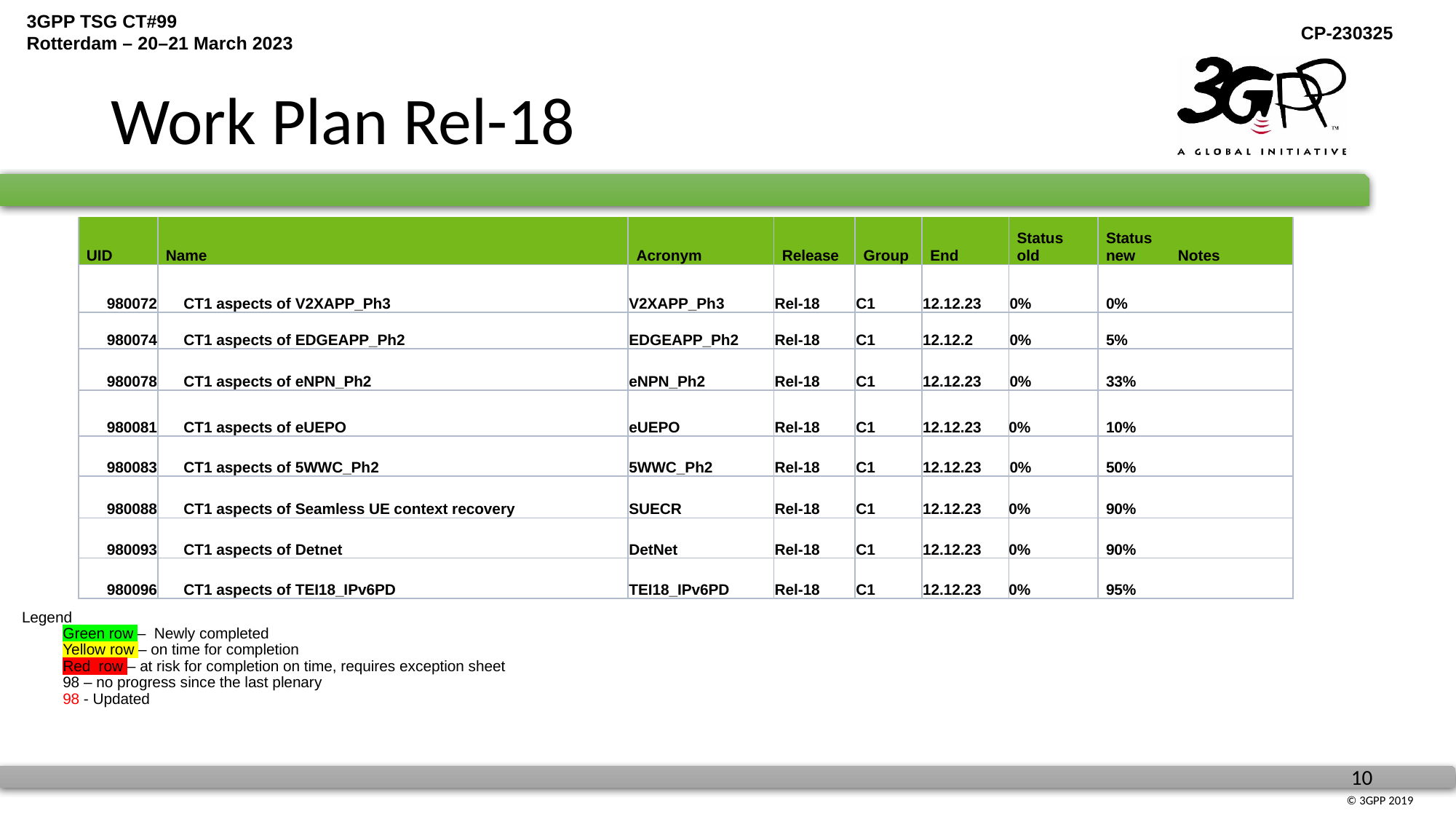

# Work Plan Rel-18
| UID | Name | Acronym | Release | Group | End | Status old | Status new | Notes |
| --- | --- | --- | --- | --- | --- | --- | --- | --- |
| 980072 | CT1 aspects of V2XAPP\_Ph3 | V2XAPP\_Ph3 | Rel-18 | C1 | 12.12.23 | 0% | 0% |  |
| 980074 | CT1 aspects of EDGEAPP\_Ph2 | EDGEAPP\_Ph2 | Rel-18 | C1 | 12.12.2 | 0% | 5% |  |
| 980078 | CT1 aspects of eNPN\_Ph2 | eNPN\_Ph2 | Rel-18 | C1 | 12.12.23 | 0% | 33% |  |
| 980081 | CT1 aspects of eUEPO | eUEPO | Rel-18 | C1 | 12.12.23 | 0% | 10% |  |
| 980083 | CT1 aspects of 5WWC\_Ph2 | 5WWC\_Ph2 | Rel-18 | C1 | 12.12.23 | 0% | 50% |  |
| 980088 | CT1 aspects of Seamless UE context recovery | SUECR | Rel-18 | C1 | 12.12.23 | 0% | 90% |  |
| 980093 | CT1 aspects of Detnet | DetNet | Rel-18 | C1 | 12.12.23 | 0% | 90% |  |
| 980096 | CT1 aspects of TEI18\_IPv6PD | TEI18\_IPv6PD | Rel-18 | C1 | 12.12.23 | 0% | 95% |  |
Legend
Green row –  Newly completed
	Yellow row – on time for completion
Red  row – at risk for completion on time, requires exception sheet
	98 – no progress since the last plenary
	98 - Updated